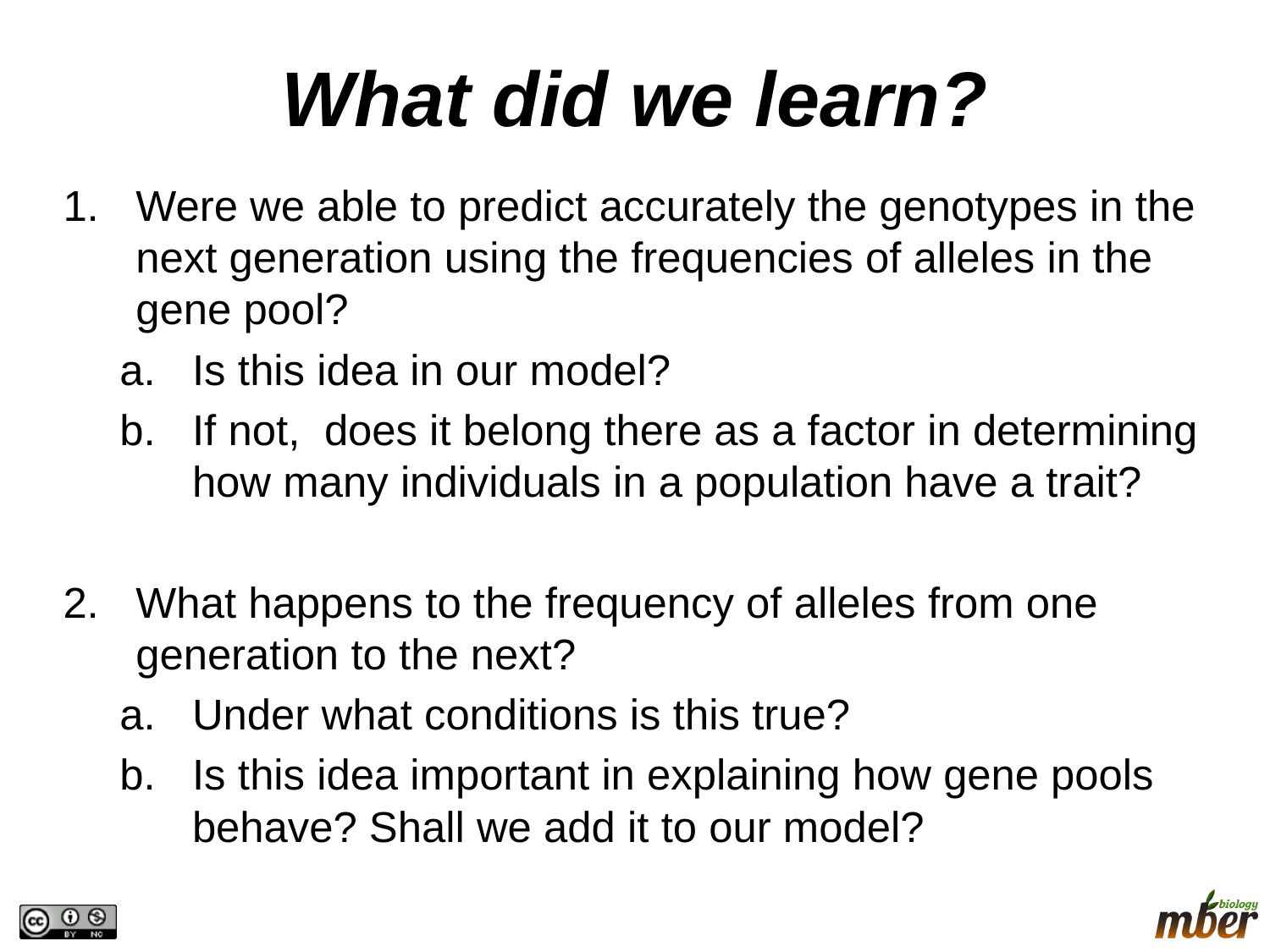

What did we learn?
Were we able to predict accurately the genotypes in the next generation using the frequencies of alleles in the gene pool?
Is this idea in our model?
If not,  does it belong there as a factor in determining how many individuals in a population have a trait?

What happens to the frequency of alleles from one generation to the next?
Under what conditions is this true?
Is this idea important in explaining how gene pools behave? Shall we add it to our model?